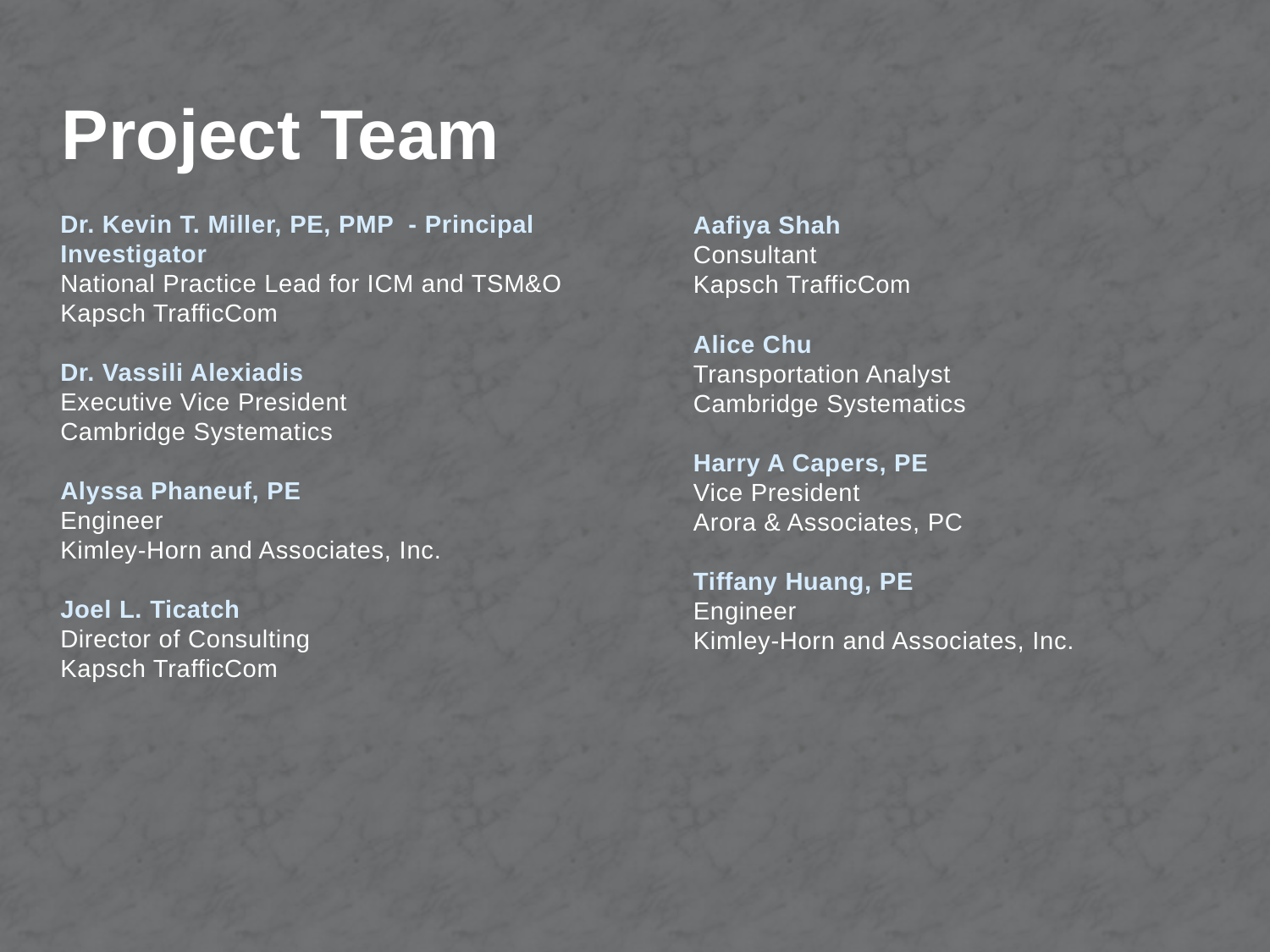

# Project Team
Dr. Kevin T. Miller, PE, PMP  - Principal Investigator
National Practice Lead for ICM and TSM&O
Kapsch TrafficCom

Dr. Vassili Alexiadis
Executive Vice President
Cambridge Systematics

Alyssa Phaneuf, PE
Engineer
Kimley-Horn and Associates, Inc.

Joel L. Ticatch
Director of Consulting
Kapsch TrafficCom

Aafiya Shah
Consultant
Kapsch TrafficCom

Alice Chu
Transportation Analyst
Cambridge Systematics

Harry A Capers, PE
Vice President
Arora & Associates, PC

Tiffany Huang, PE
Engineer
Kimley-Horn and Associates, Inc.